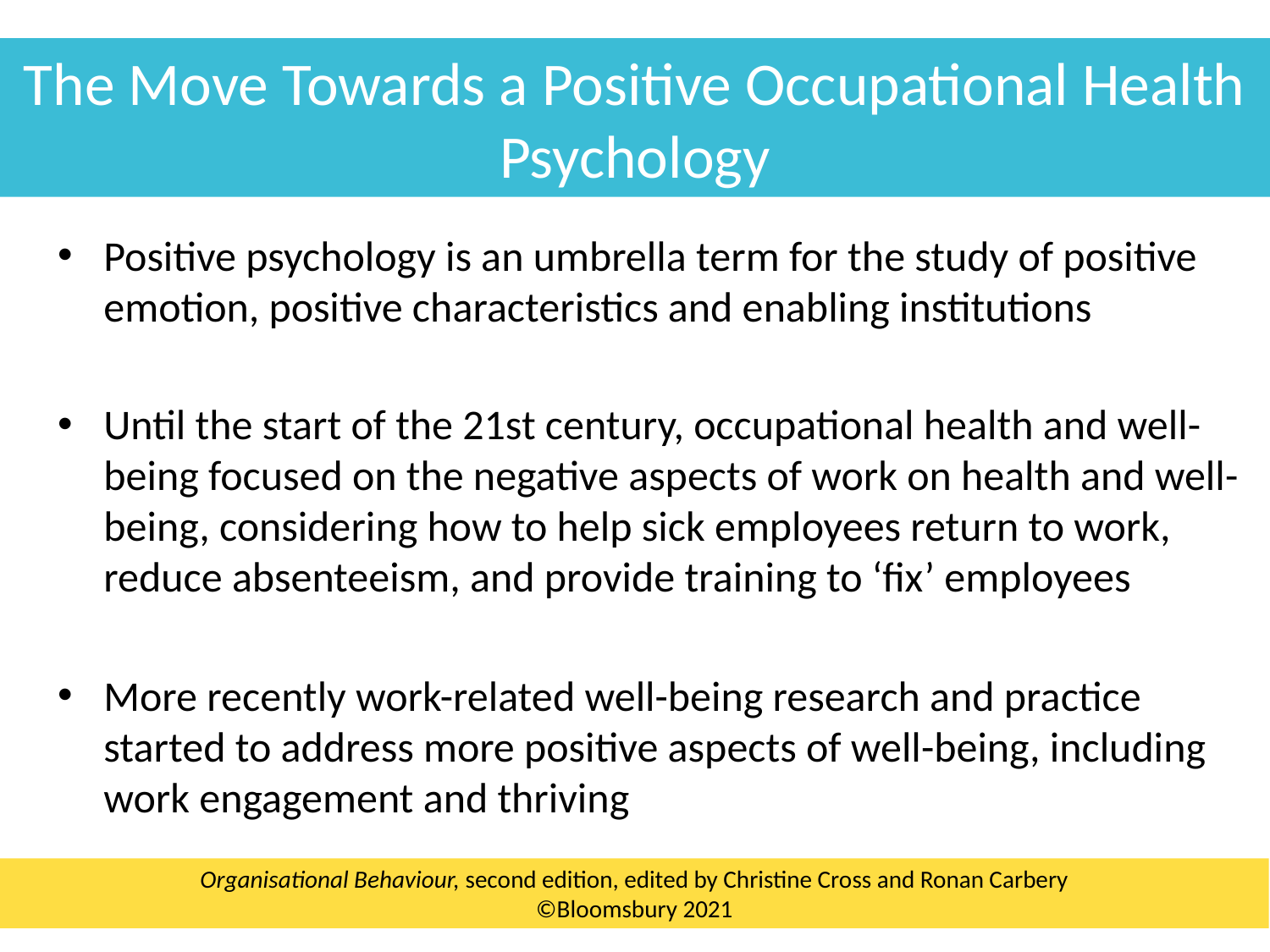

The Move Towards a Positive Occupational Health Psychology
Positive psychology is an umbrella term for the study of positive emotion, positive characteristics and enabling institutions

Until the start of the 21st century, occupational health and well-being focused on the negative aspects of work on health and well-being, considering how to help sick employees return to work, reduce absenteeism, and provide training to ‘fix’ employees

More recently work-related well-being research and practice started to address more positive aspects of well-being, including work engagement and thriving